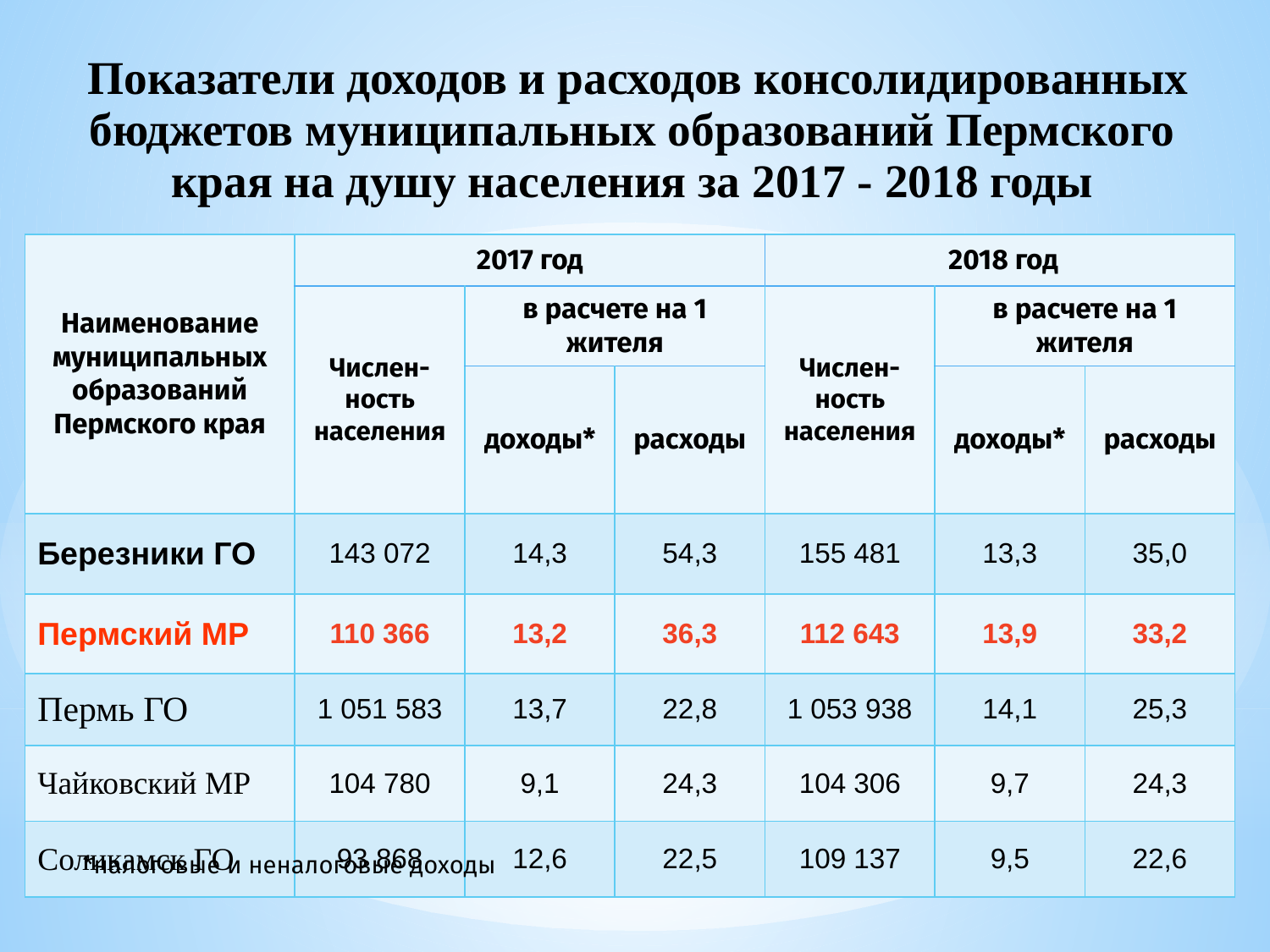

Показатели доходов и расходов консолидированных бюджетов муниципальных образований Пермского края на душу населения за 2017 - 2018 годы
| Наименование муниципальных образований Пермского края | 2017 год |  |  | 2018 год |  |  |
| --- | --- | --- | --- | --- | --- | --- |
|  | Числен-ность населения | в расчете на 1 жителя |  | Числен-ность населения | в расчете на 1 жителя |  |
|  |  | доходы\* | расходы |  | доходы\* | расходы |
| Березники ГО | 143 072 | 14,3 | 54,3 | 155 481 | 13,3 | 35,0 |
| Пермский МР | 110 366 | 13,2 | 36,3 | 112 643 | 13,9 | 33,2 |
| Пермь ГО | 1 051 583 | 13,7 | 22,8 | 1 053 938 | 14,1 | 25,3 |
| Чайковский МР | 104 780 | 9,1 | 24,3 | 104 306 | 9,7 | 24,3 |
| Соликамск ГО | 93 868 | 12,6 | 22,5 | 109 137 | 9,5 | 22,6 |
*налоговые и неналоговые доходы